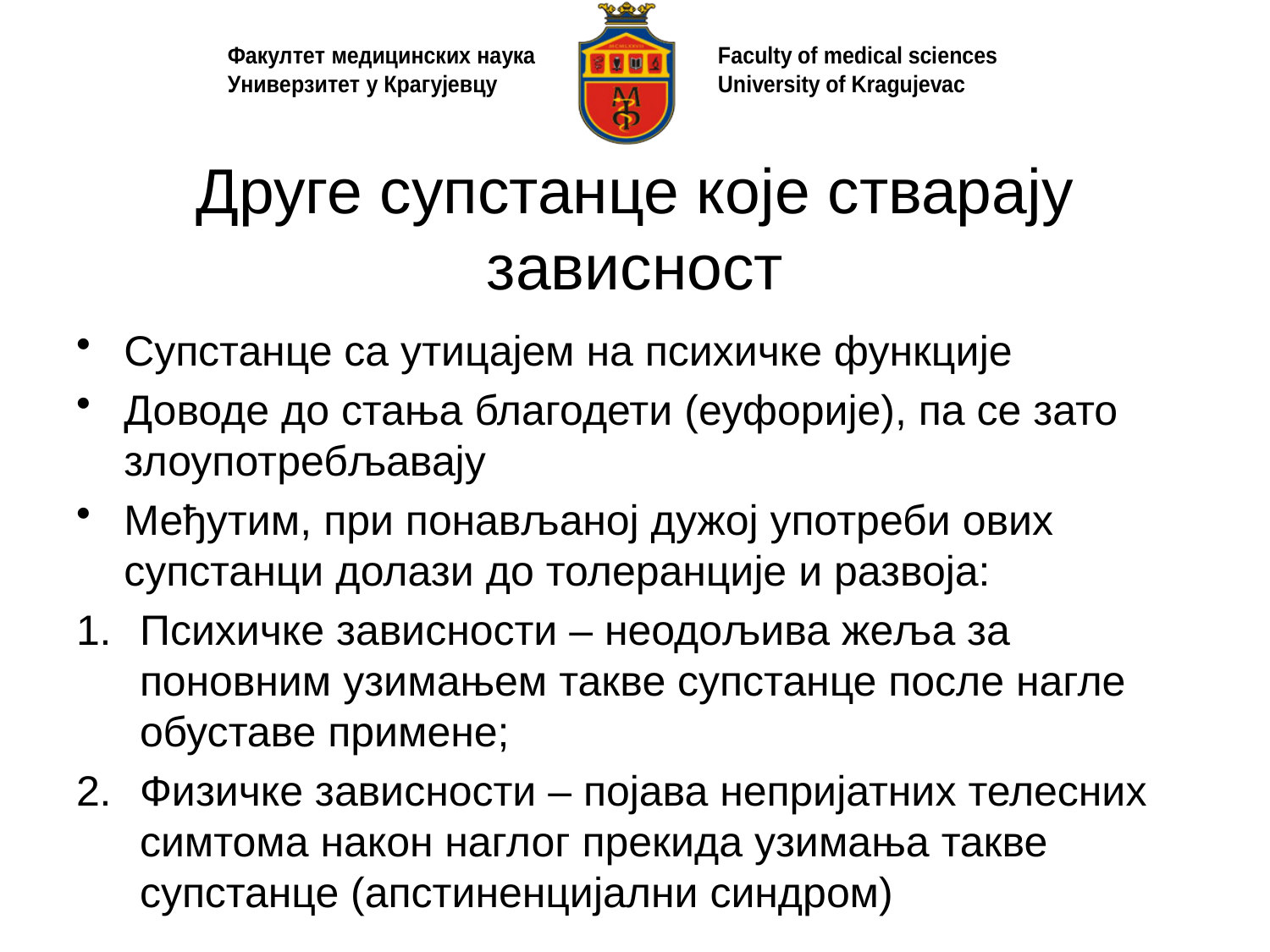

# Друге супстанце које стварају зависност
Супстанце са утицајем на психичке функције
Доводе до стања благодети (еуфорије), па се зато злоупотребљавају
Међутим, при понављаној дужој употреби ових супстанци долази до толеранције и развоја:
Психичке зависности – неодољива жеља за поновним узимањем такве супстанце после нагле обуставе примене;
Физичке зависности – појава непријатних телесних симтома након наглог прекида узимања такве супстанце (апстиненцијални синдром)